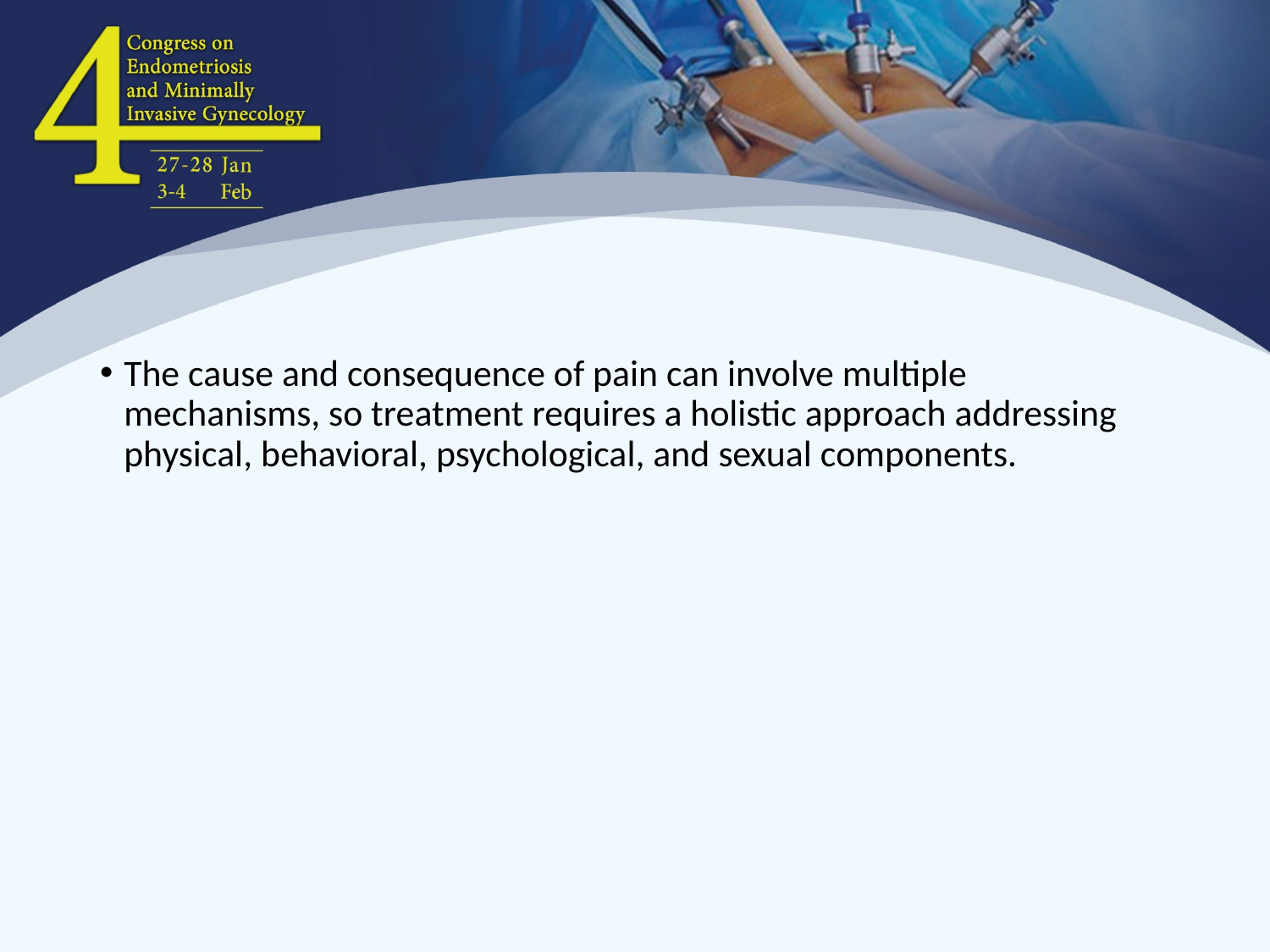

The cause and consequence of pain can involve multiple mechanisms, so treatment requires a holistic approach addressing physical, behavioral, psychological, and sexual components.